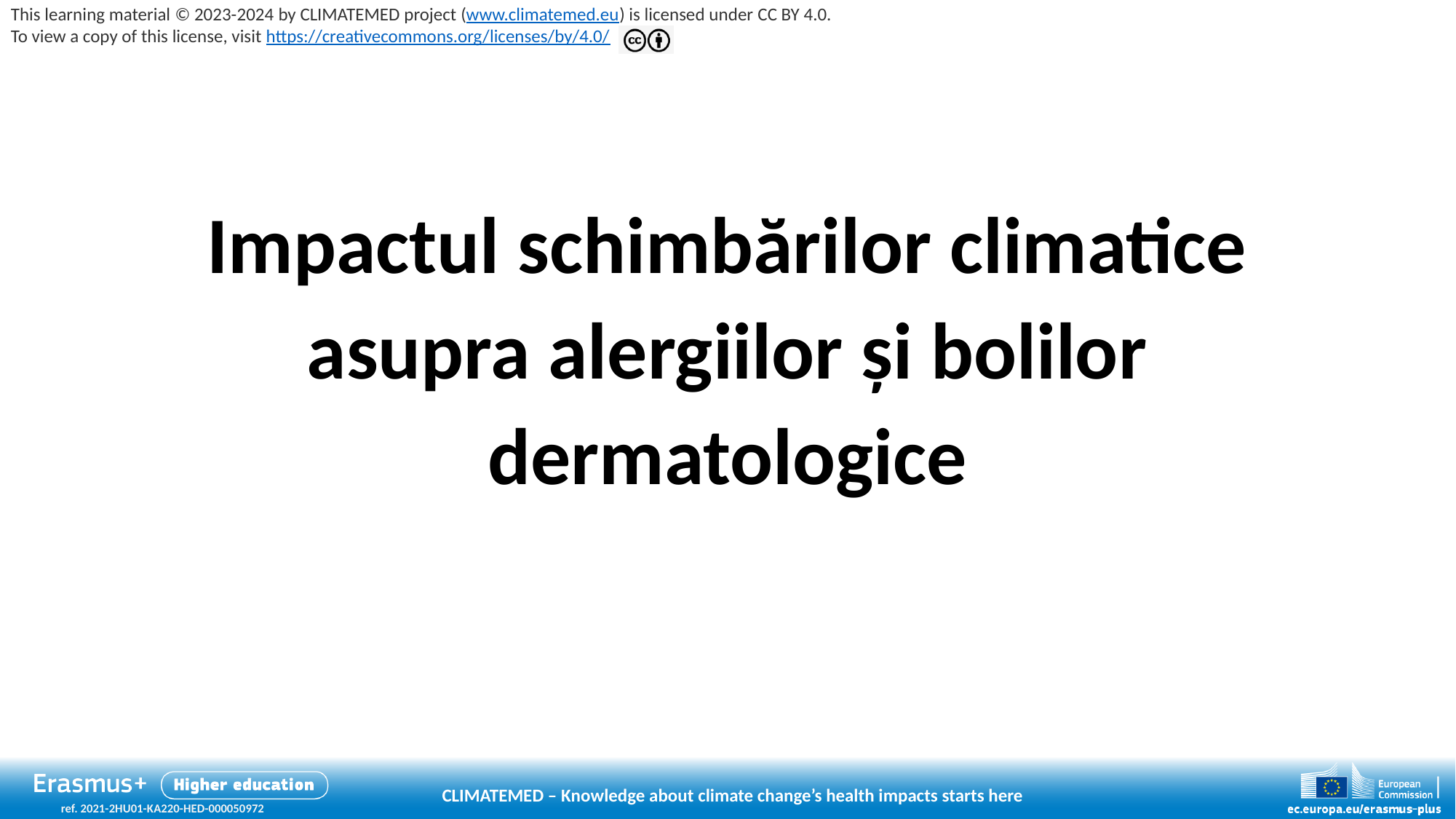

# Impactul schimbărilor climatice asupra alergiilor și bolilor dermatologice